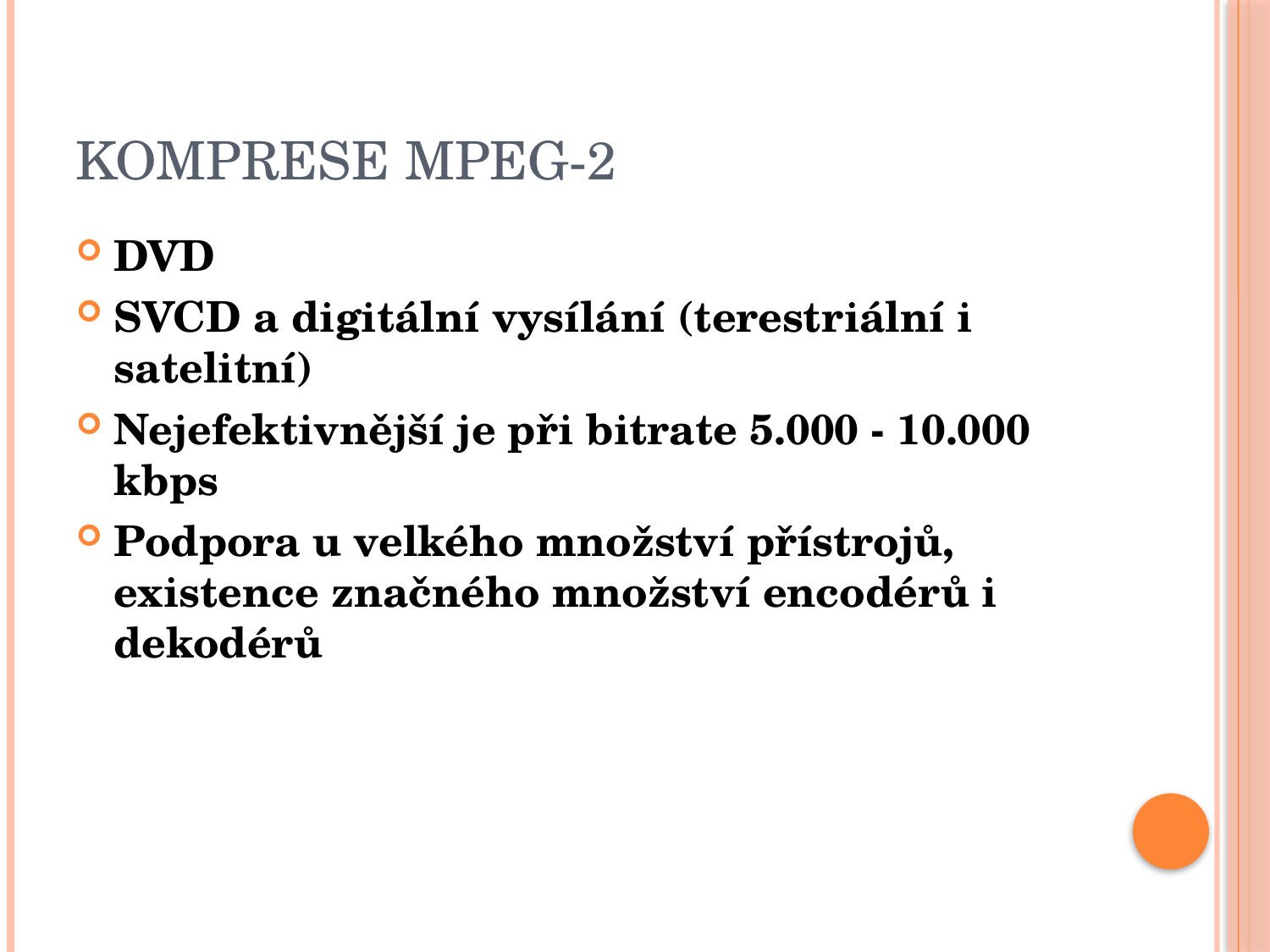

# Komprese MPEG-2
DVD
SVCD a digitální vysílání (terestriální i satelitní)
Nejefektivnější je při bitrate 5.000 - 10.000 kbps
Podpora u velkého množství přístrojů, existence značného množství encodérů i dekodérů